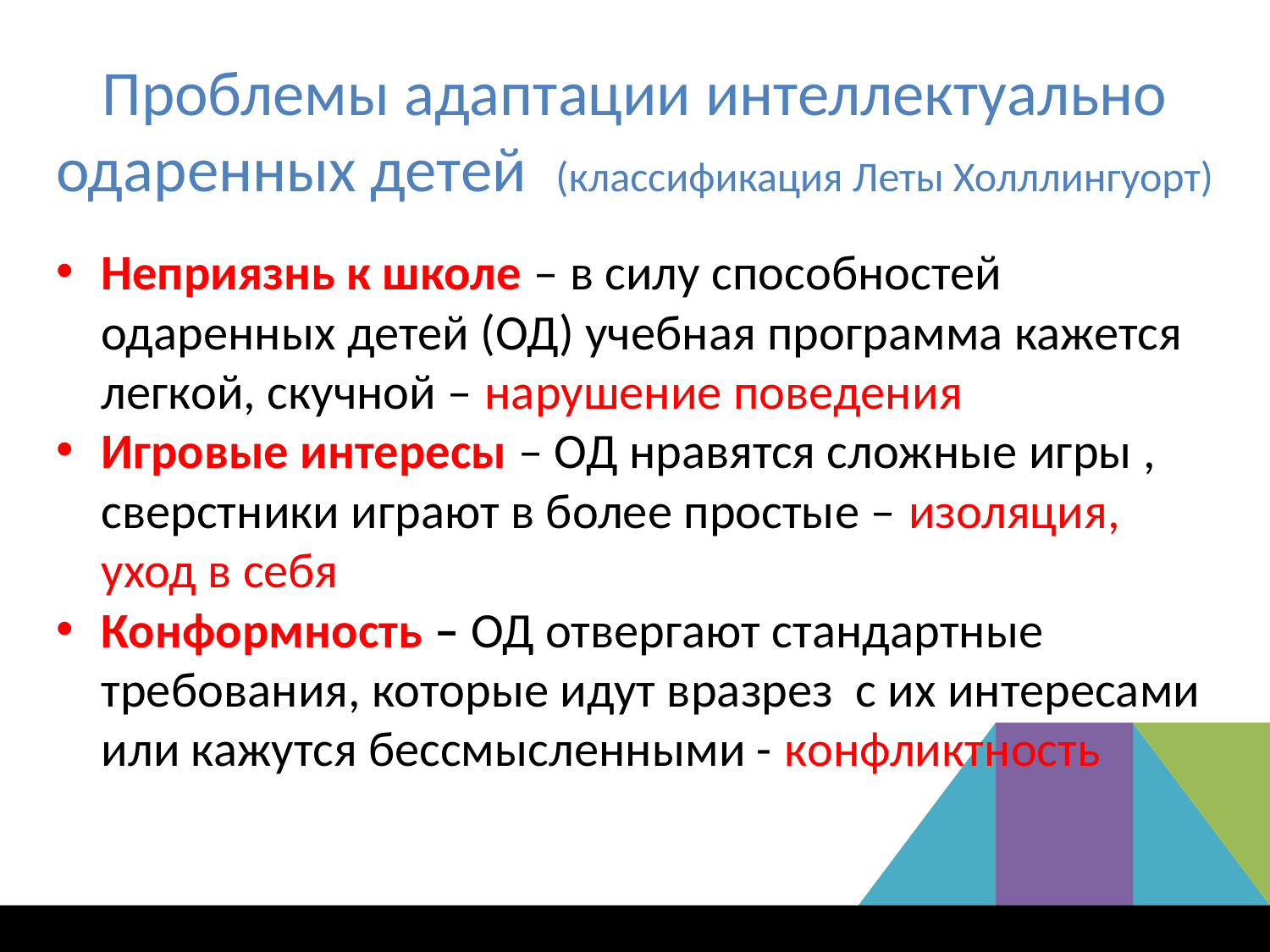

# Проблемы адаптации интеллектуально одаренных детей  (классификация Леты Холллингуорт)
Неприязнь к школе – в силу способностей одаренных детей (ОД) учебная программа кажется легкой, скучной – нарушение поведения
Игровые интересы – ОД нравятся сложные игры , сверстники играют в более простые – изоляция, уход в себя
Конформность – ОД отвергают стандартные требования, которые идут вразрез  с их интересами или кажутся бессмысленными - конфликтность